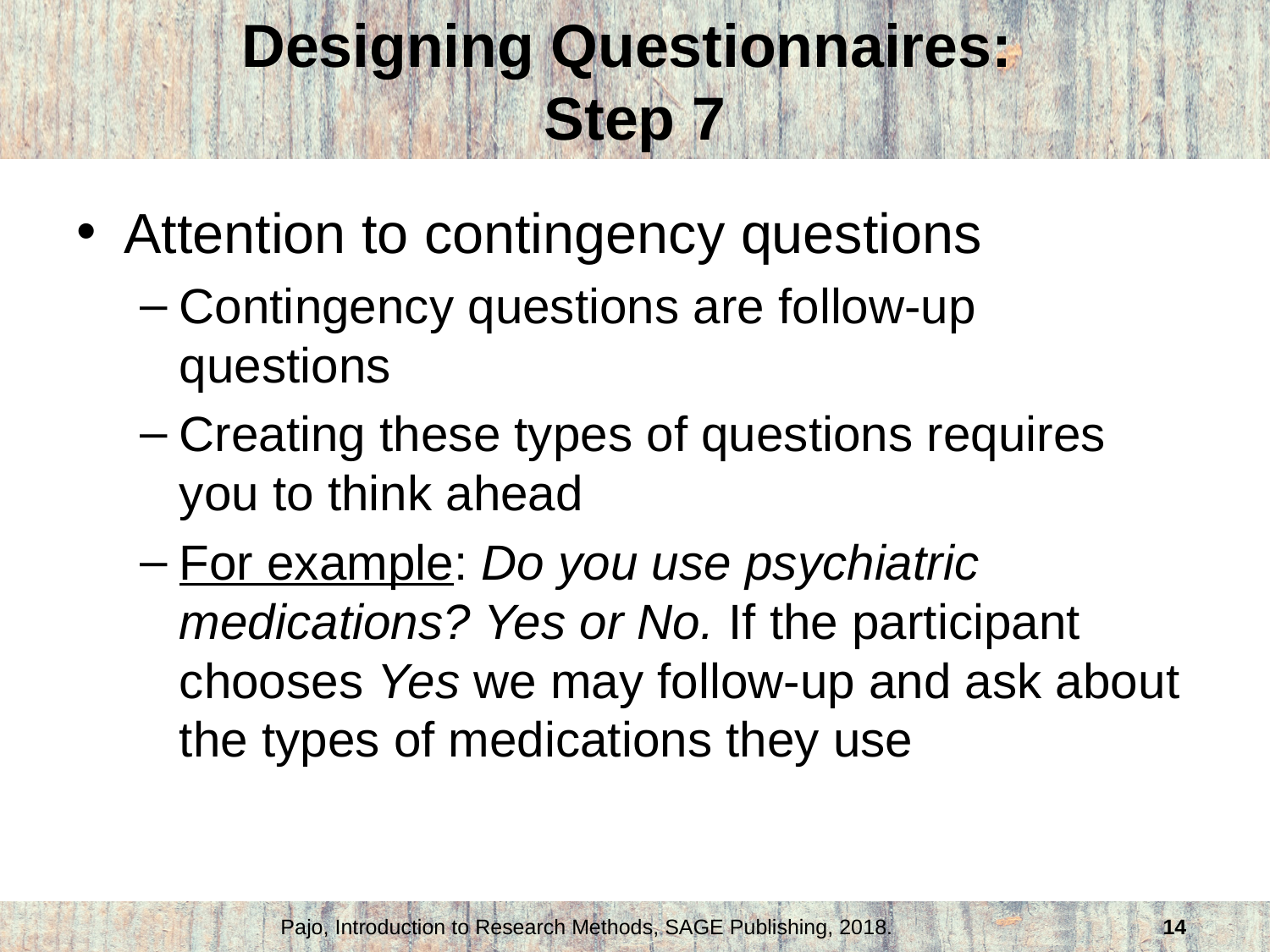

# Designing Questionnaires: Step 7
Attention to contingency questions
Contingency questions are follow-up questions
Creating these types of questions requires you to think ahead
For example: Do you use psychiatric medications? Yes or No. If the participant chooses Yes we may follow-up and ask about the types of medications they use

Pajo, Introduction to Research Methods, SAGE Publishing, 2018.
14